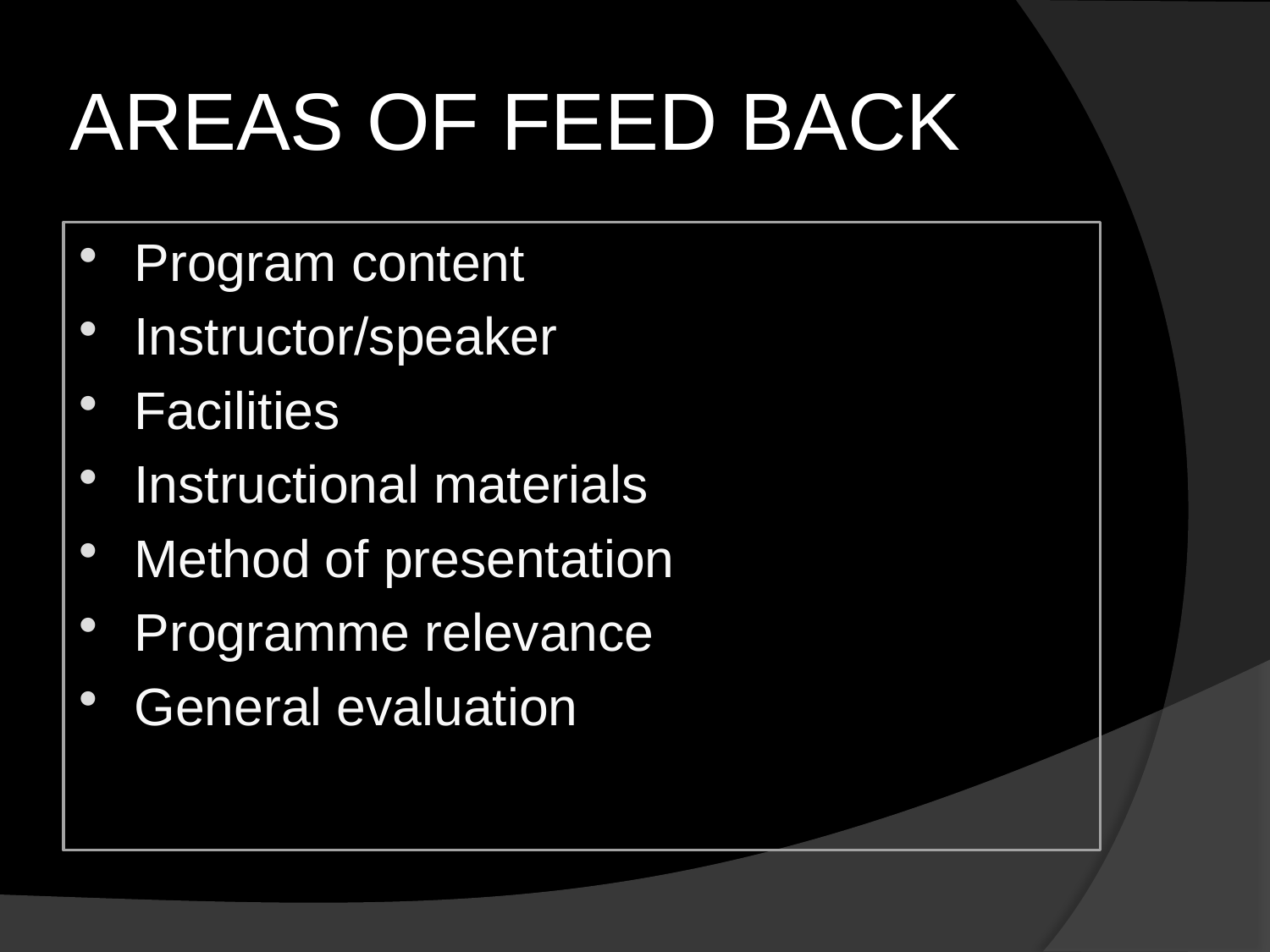

# AREAS OF FEED BACK
Program content
Instructor/speaker
Facilities
Instructional materials
Method of presentation
Programme relevance
General evaluation